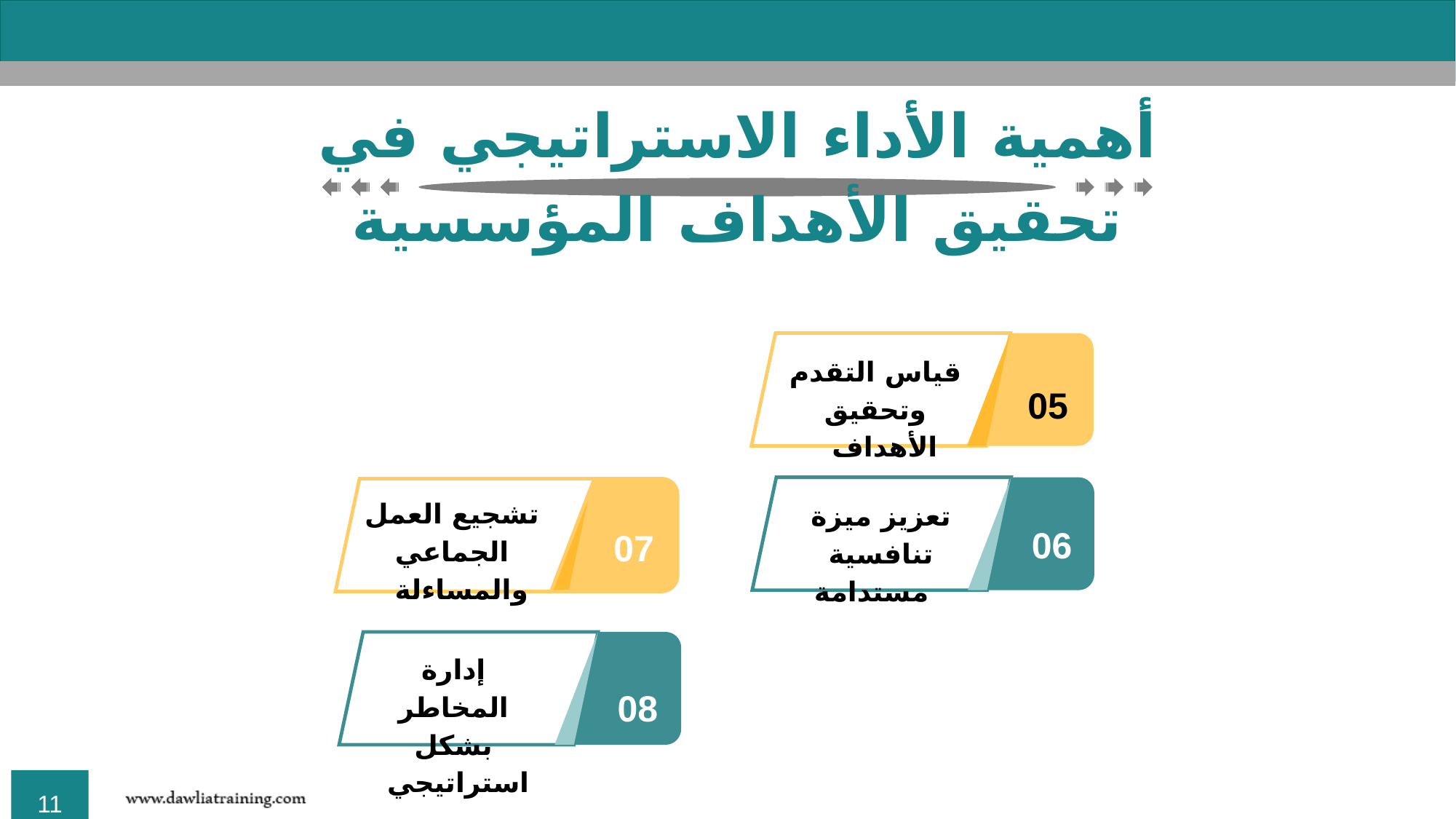

أهمية الأداء الاستراتيجي في تحقيق الأهداف المؤسسية

قياس التقدم وتحقيق الأهداف
05

تعزيز ميزة تنافسية مستدامة
06

تشجيع العمل الجماعي والمساءلة
07

إدارة المخاطر بشكل استراتيجي
08